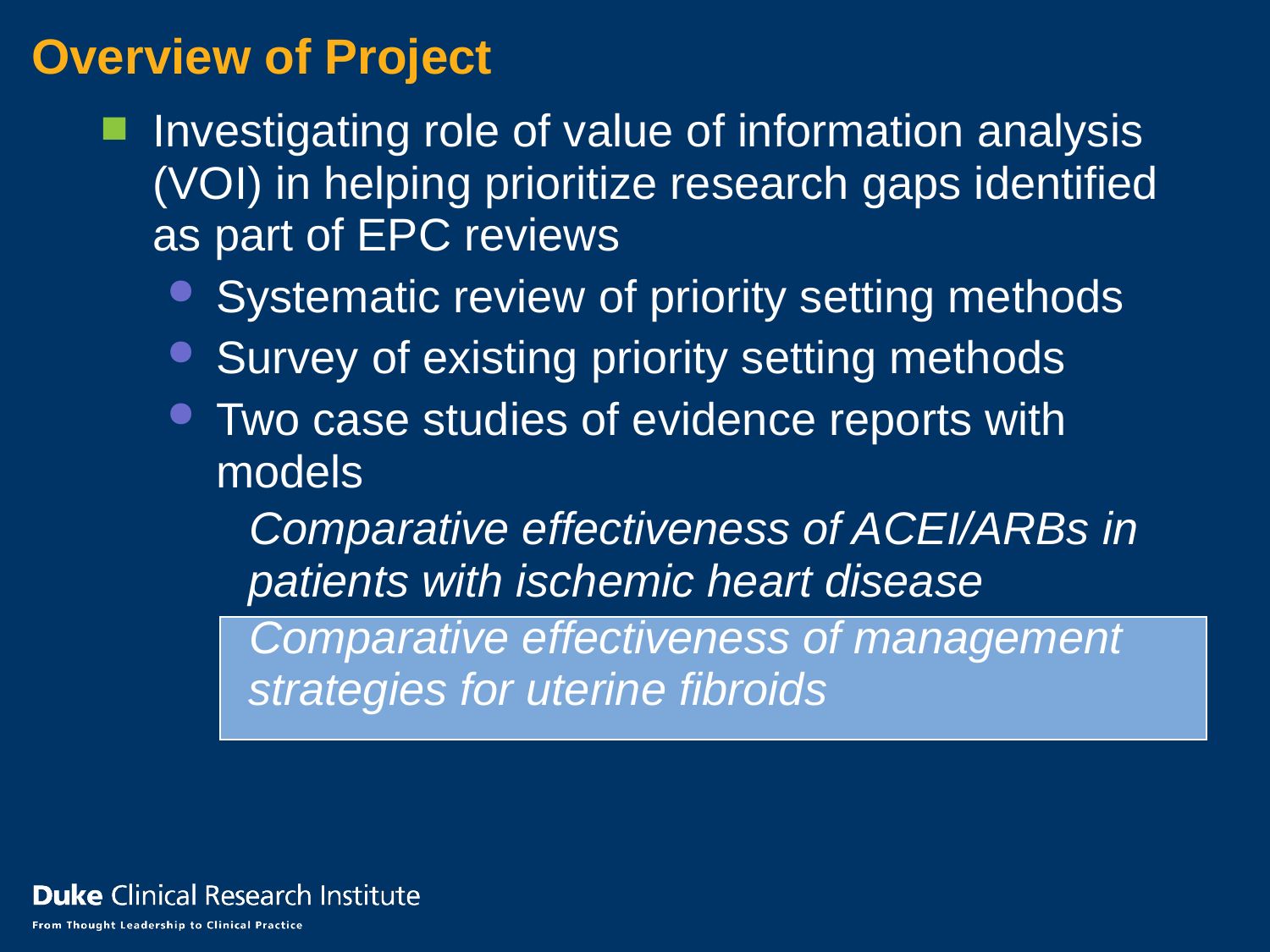

# Overview of Project
Investigating role of value of information analysis (VOI) in helping prioritize research gaps identified as part of EPC reviews
Systematic review of priority setting methods
Survey of existing priority setting methods
Two case studies of evidence reports with models
Comparative effectiveness of ACEI/ARBs in patients with ischemic heart disease
Comparative effectiveness of management strategies for uterine fibroids